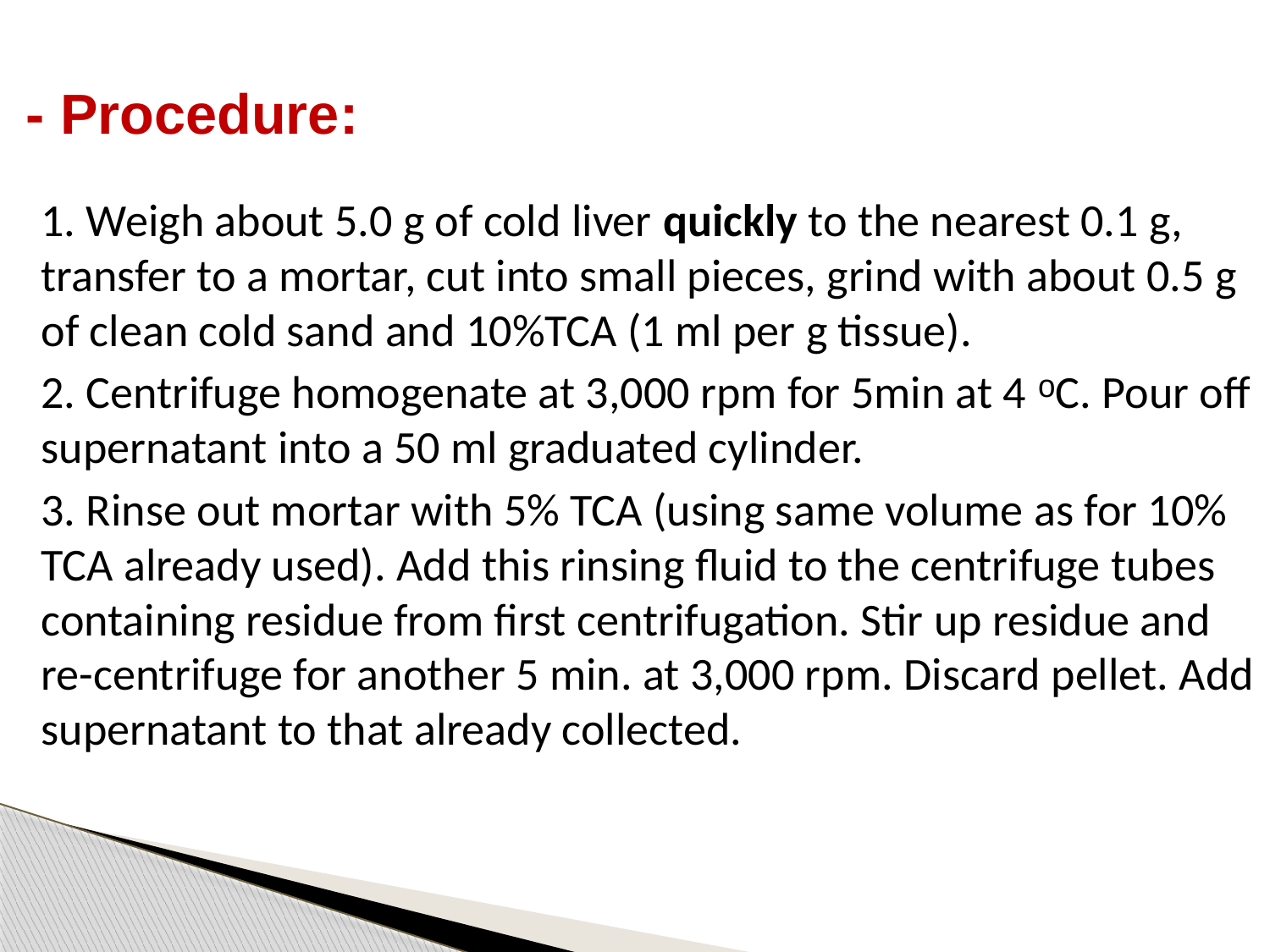

# - Procedure:
1. Weigh about 5.0 g of cold liver quickly to the nearest 0.1 g, transfer to a mortar, cut into small pieces, grind with about 0.5 g of clean cold sand and 10%TCA (1 ml per g tissue).
2. Centrifuge homogenate at 3,000 rpm for 5min at 4 ᵒC. Pour off supernatant into a 50 ml graduated cylinder.
3. Rinse out mortar with 5% TCA (using same volume as for 10% TCA already used). Add this rinsing fluid to the centrifuge tubes containing residue from first centrifugation. Stir up residue and re-centrifuge for another 5 min. at 3,000 rpm. Discard pellet. Add supernatant to that already collected.